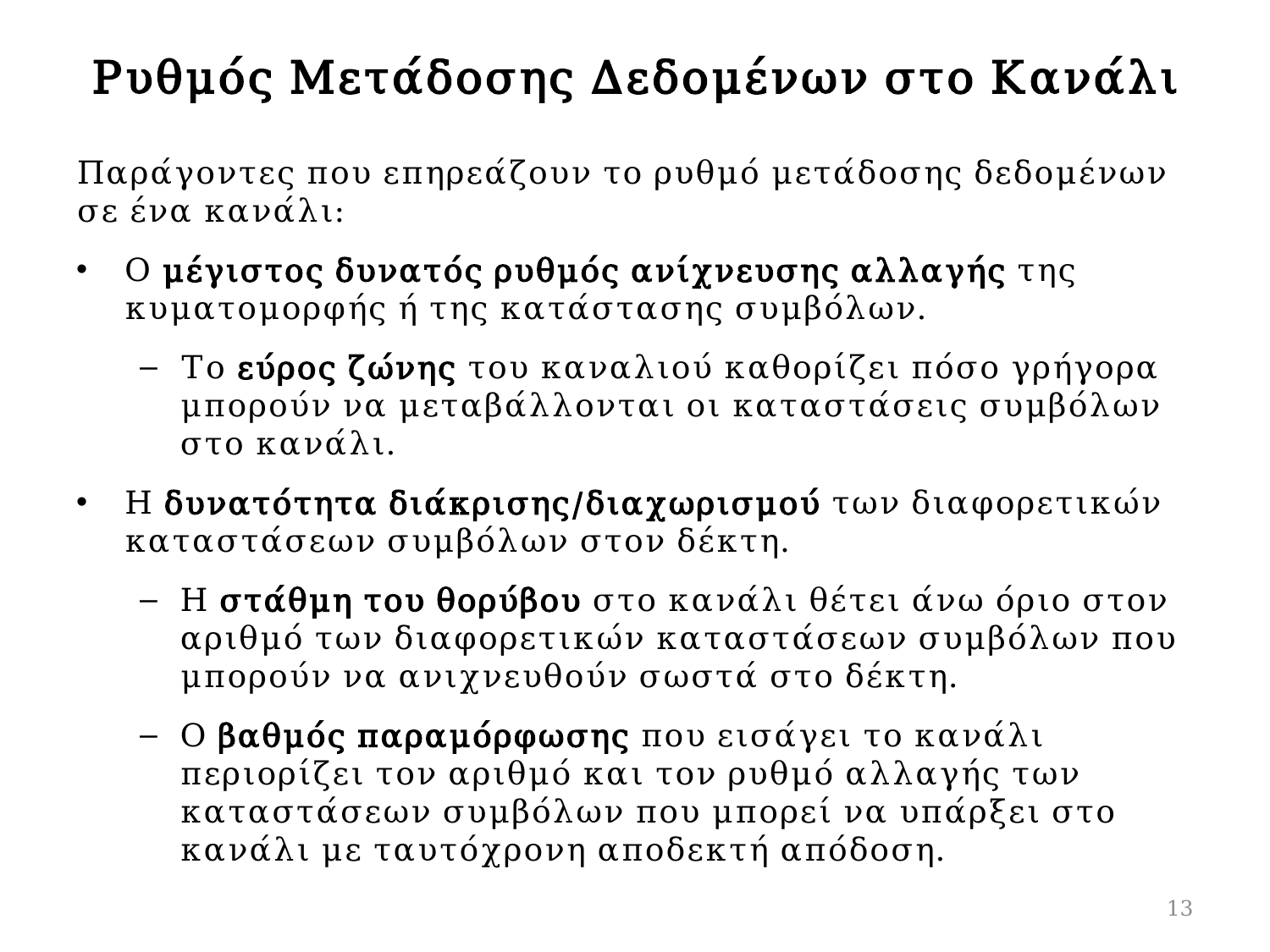

# Ρυθμός Μετάδοσης Δεδομένων στο Κανάλι
Παράγοντες που επηρεάζουν το ρυθμό μετάδοσης δεδομένων σε ένα κανάλι:
Ο μέγιστος δυνατός ρυθμός ανίχνευσης αλλαγής της κυματομορφής ή της κατάστασης συμβόλων.
Το εύρος ζώνης του καναλιού καθορίζει πόσο γρήγορα μπορούν να μεταβάλλονται οι καταστάσεις συμβόλων στο κανάλι.
Η δυνατότητα διάκρισης/διαχωρισμού των διαφορετικών καταστάσεων συμβόλων στον δέκτη.
Η στάθμη του θορύβου στο κανάλι θέτει άνω όριο στον αριθμό των διαφορετικών καταστάσεων συμβόλων που μπορούν να ανιχνευθούν σωστά στο δέκτη.
Ο βαθμός παραμόρφωσης που εισάγει το κανάλι περιορίζει τον αριθμό και τον ρυθμό αλλαγής των καταστάσεων συμβόλων που μπορεί να υπάρξει στο κανάλι με ταυτόχρονη αποδεκτή απόδοση.

13